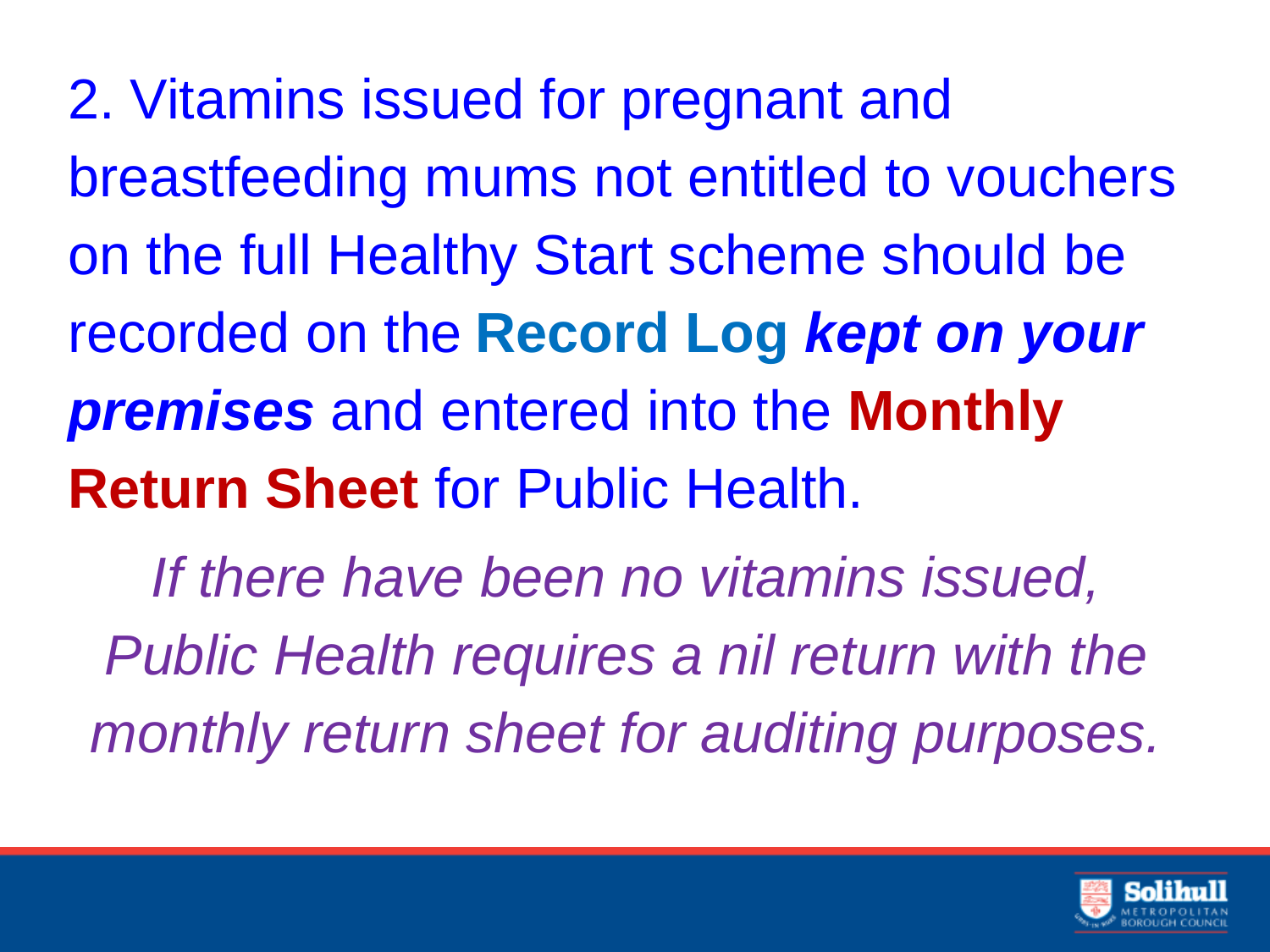

2. Vitamins issued for pregnant and breastfeeding mums not entitled to vouchers on the full Healthy Start scheme should be recorded on the Record Log kept on your premises and entered into the Monthly Return Sheet for Public Health.
If there have been no vitamins issued, Public Health requires a nil return with the monthly return sheet for auditing purposes.